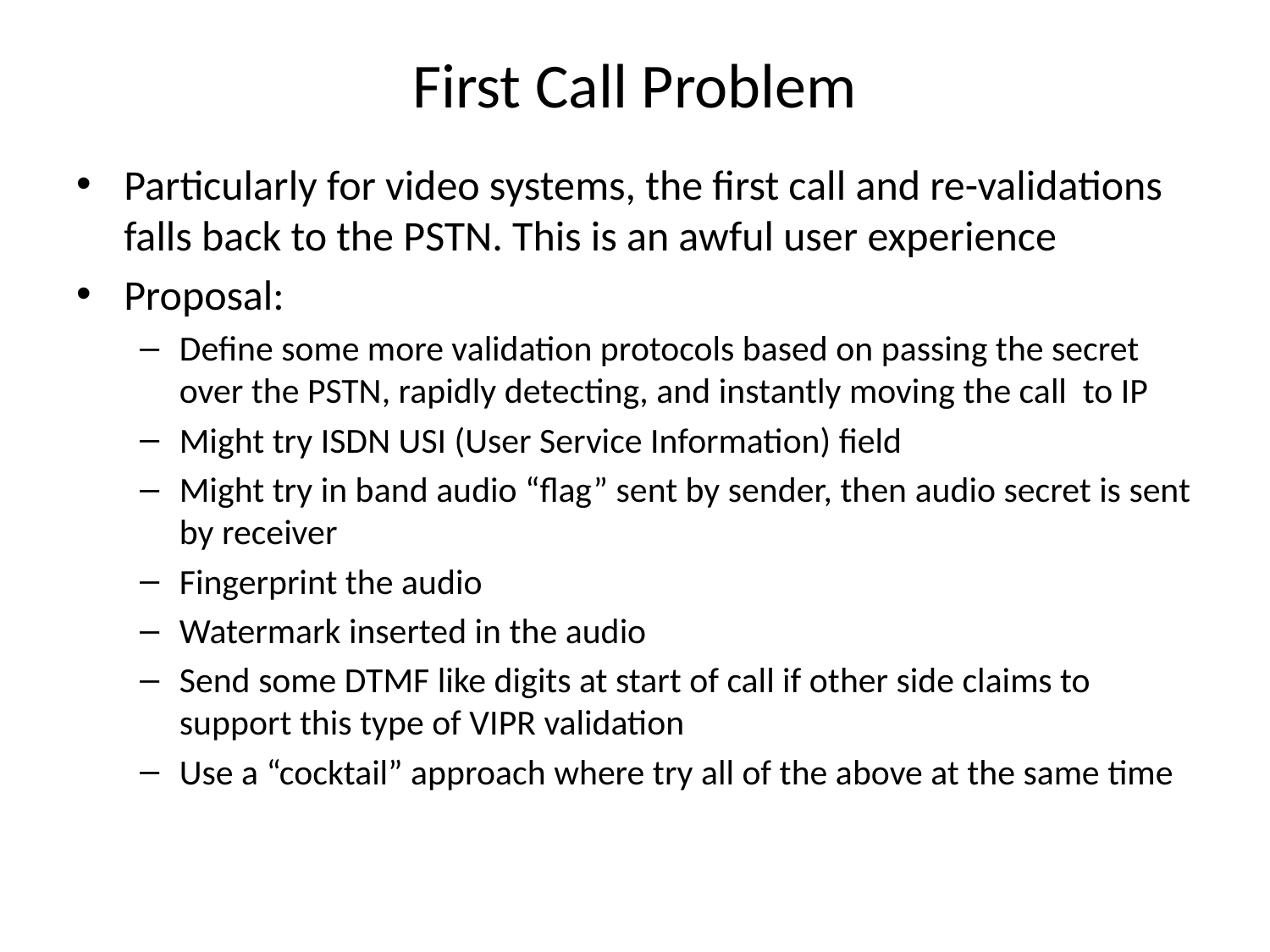

# First Call Problem
Particularly for video systems, the first call and re-validations falls back to the PSTN. This is an awful user experience
Proposal:
Define some more validation protocols based on passing the secret over the PSTN, rapidly detecting, and instantly moving the call  to IP
Might try ISDN USI (User Service Information) field
Might try in band audio “flag” sent by sender, then audio secret is sent by receiver
Fingerprint the audio
Watermark inserted in the audio
Send some DTMF like digits at start of call if other side claims to support this type of VIPR validation
Use a “cocktail” approach where try all of the above at the same time